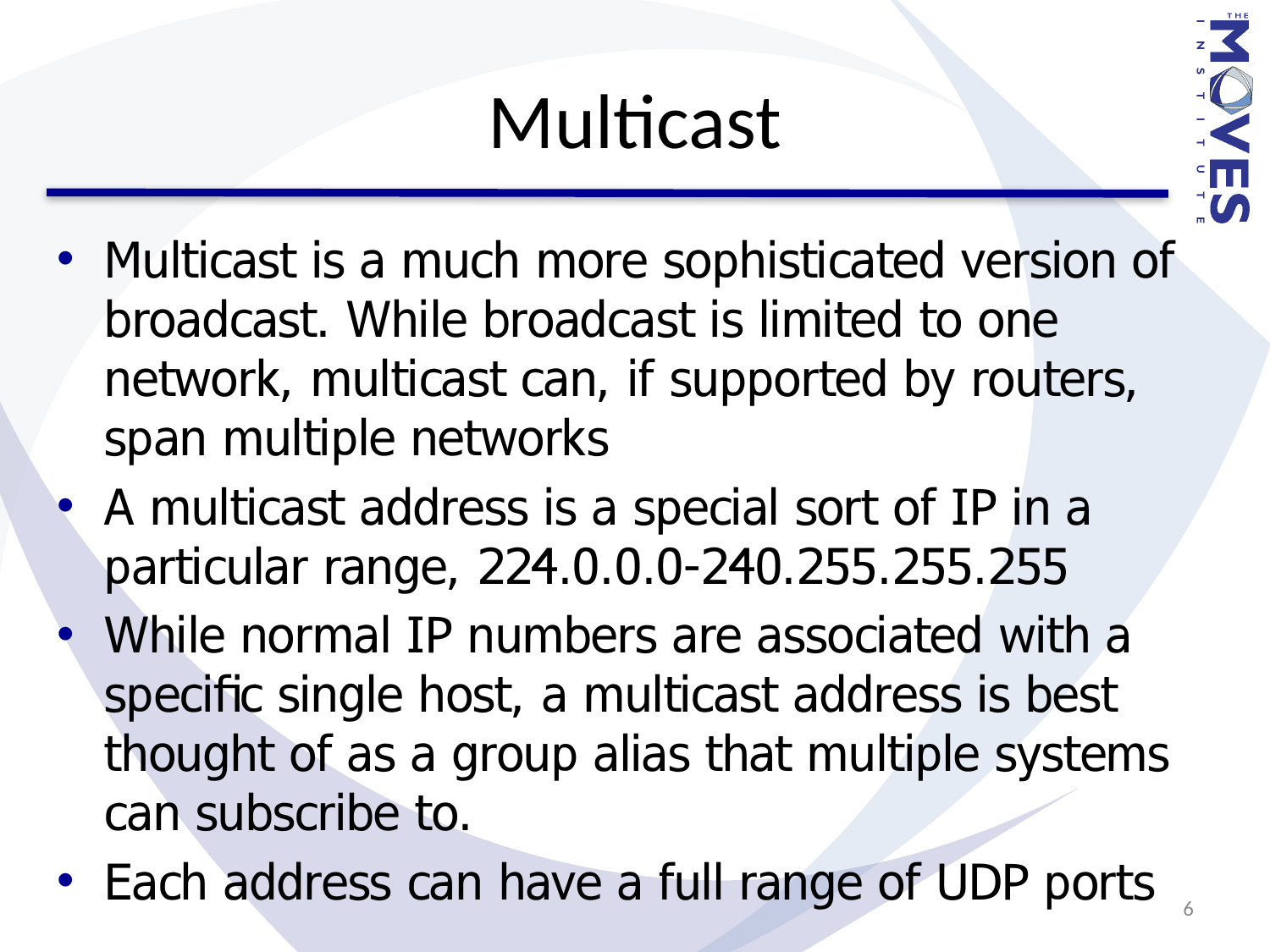

# Multicast
Multicast is a much more sophisticated version of broadcast. While broadcast is limited to one network, multicast can, if supported by routers, span multiple networks
A multicast address is a special sort of IP in a particular range, 224.0.0.0-240.255.255.255
While normal IP numbers are associated with a specific single host, a multicast address is best thought of as a group alias that multiple systems can subscribe to.
Each address can have a full range of UDP ports
6